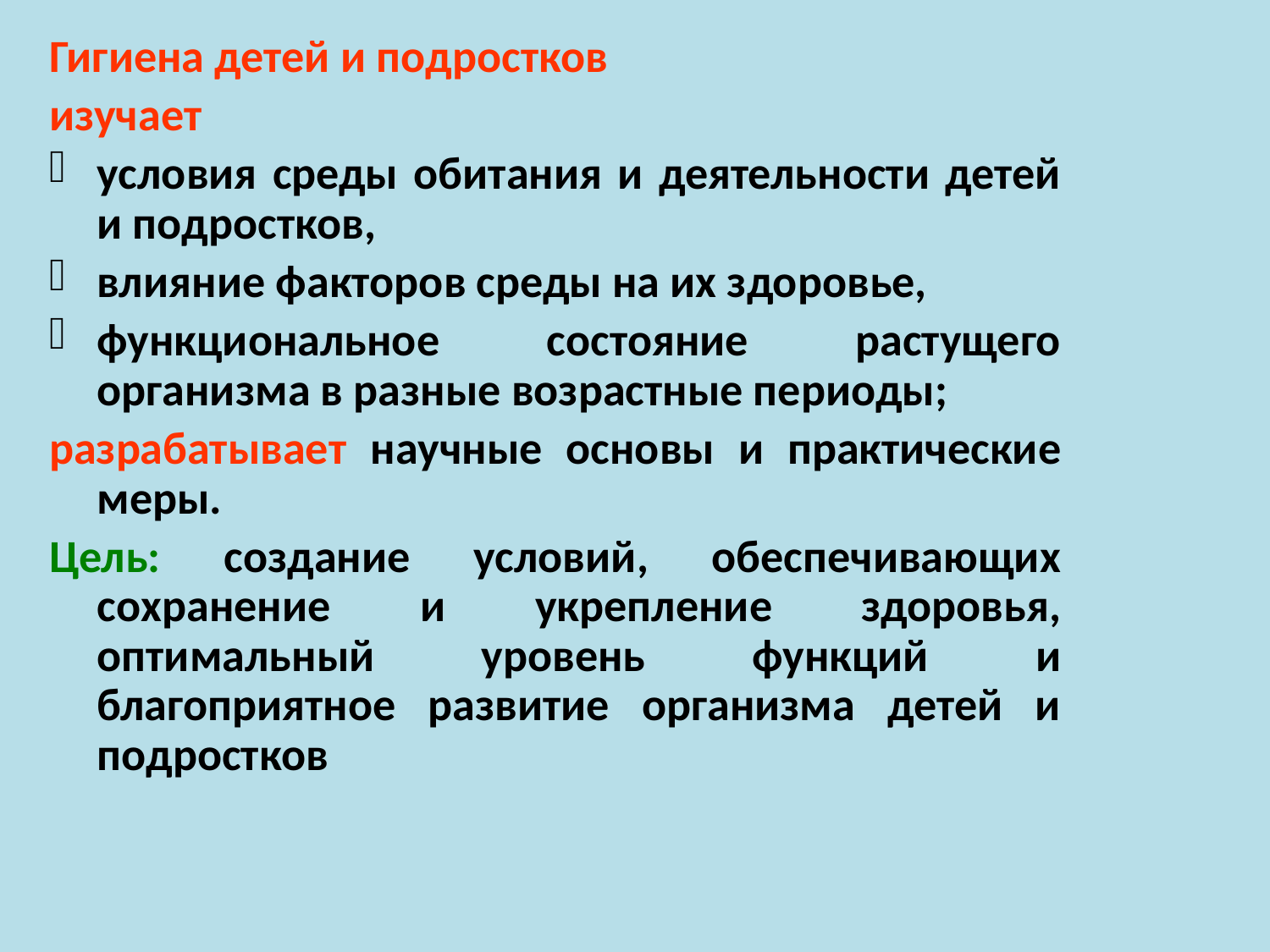

Гигиена детей и подростков
изучает
условия среды обитания и деятельности детей и подростков,
влияние факторов среды на их здоровье,
функциональное состояние растущего организма в разные возрастные периоды;
разрабатывает научные основы и практические меры.
Цель: создание условий, обеспечивающих сохранение и укрепление здоровья, оптимальный уровень функций и благоприятное развитие организма детей и подростков